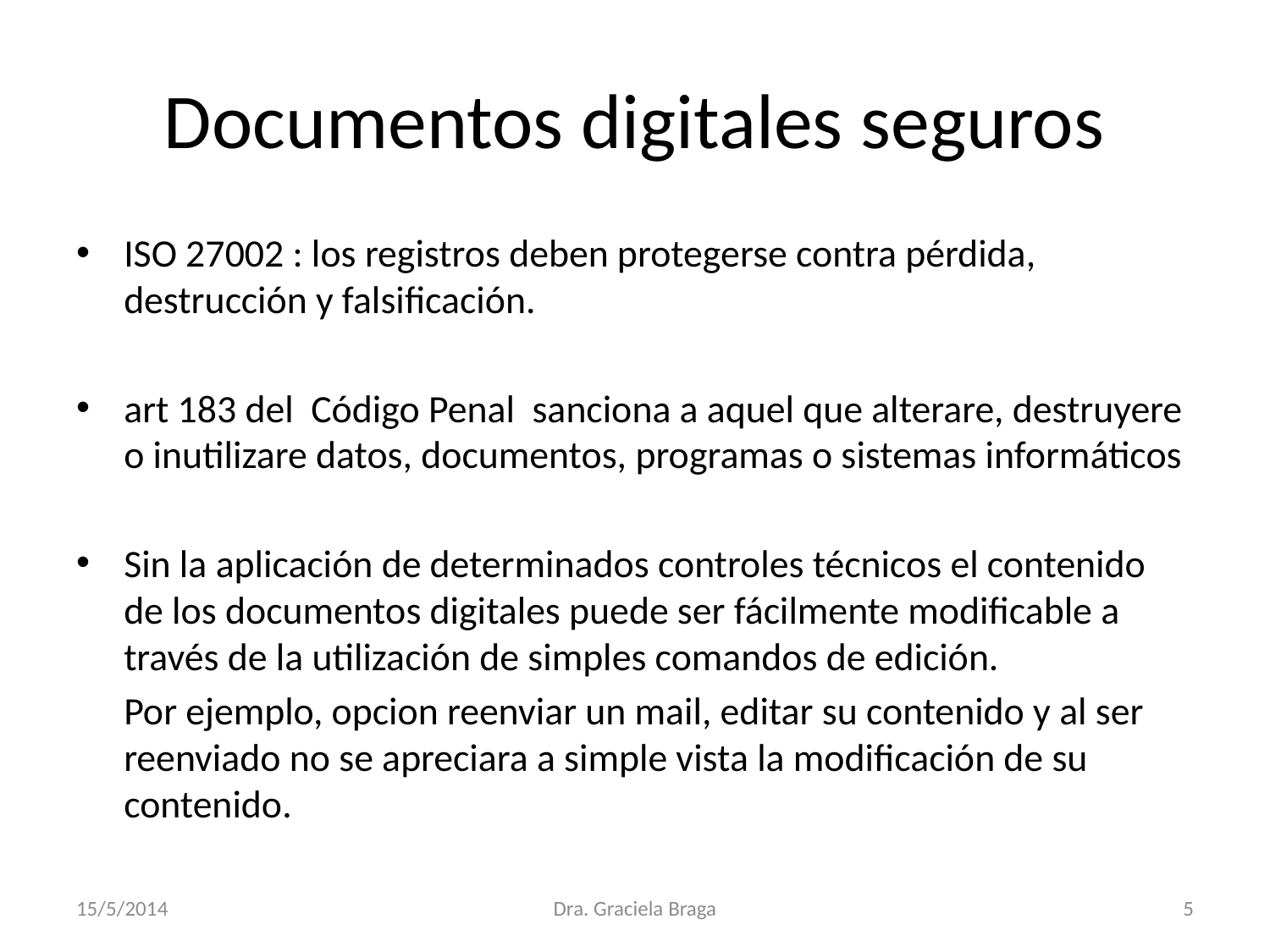

# Documentos digitales seguros
ISO 27002 : los registros deben protegerse contra pérdida, destrucción y falsificación.

art 183 del  Código Penal  sanciona a aquel que alterare, destruyere o inutilizare datos, documentos, programas o sistemas informáticos

Sin la aplicación de determinados controles técnicos el contenido de los documentos digitales puede ser fácilmente modificable a través de la utilización de simples comandos de edición.
	Por ejemplo, opcion reenviar un mail, editar su contenido y al ser reenviado no se apreciara a simple vista la modificación de su contenido.
15/5/2014
Dra. Graciela Braga
5